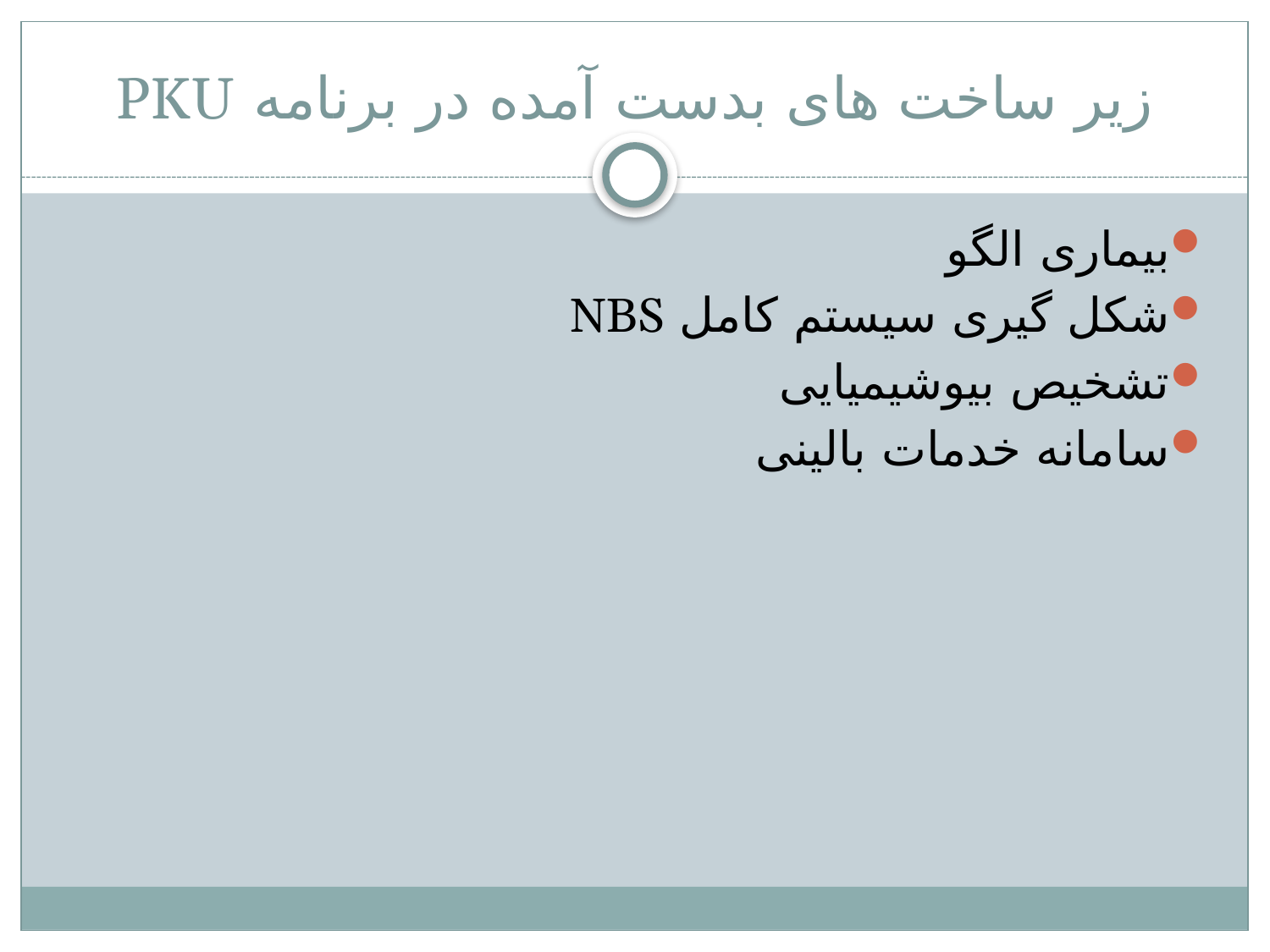

# زیر ساخت های بدست آمده در برنامه PKU
بیماری الگو
شکل گیری سیستم کامل NBS
تشخیص بیوشیمیایی
سامانه خدمات بالینی